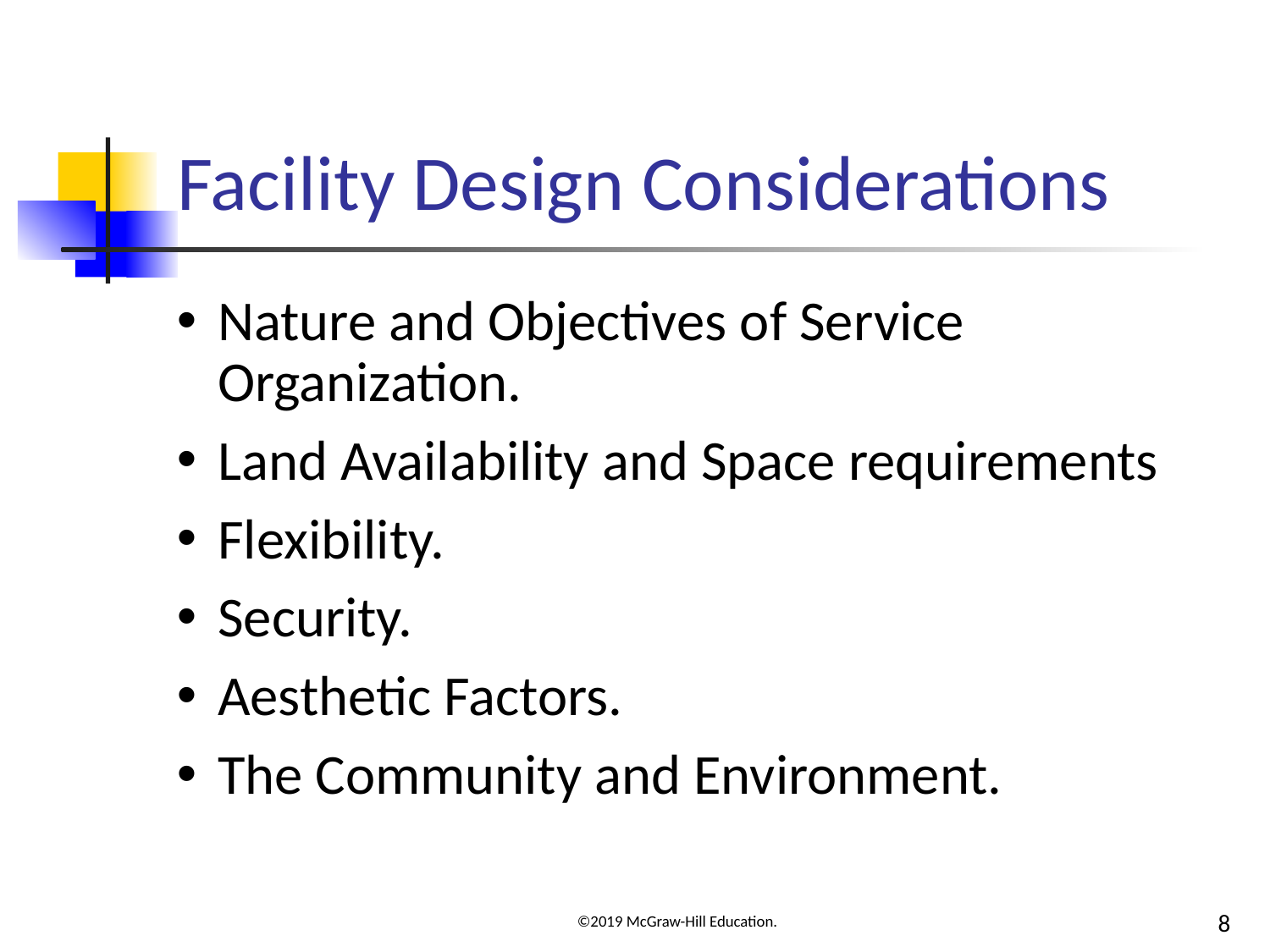

# Facility Design Considerations
Nature and Objectives of Service Organization.
Land Availability and Space requirements
Flexibility.
Security.
Aesthetic Factors.
The Community and Environment.